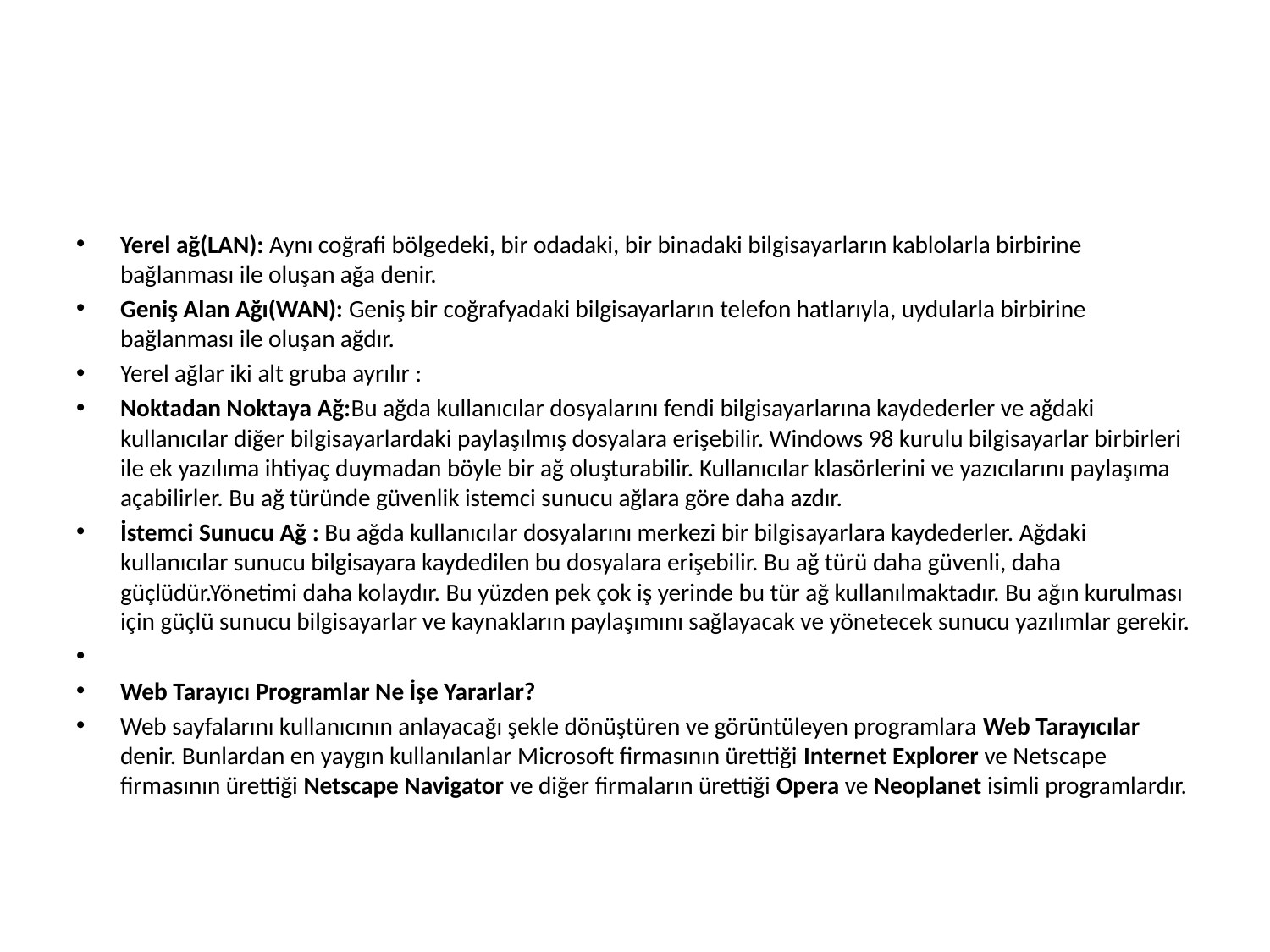

#
Yerel ağ(LAN): Aynı coğrafi bölgedeki, bir odadaki, bir binadaki bilgisayarların kablolarla birbirine bağlanması ile oluşan ağa denir.
Geniş Alan Ağı(WAN): Geniş bir coğrafyadaki bilgisayarların telefon hatlarıyla, uydularla birbirine bağlanması ile oluşan ağdır.
Yerel ağlar iki alt gruba ayrılır :
Noktadan Noktaya Ağ:Bu ağda kullanıcılar dosyalarını fendi bilgisayarlarına kaydederler ve ağdaki kullanıcılar diğer bilgisayarlardaki paylaşılmış dosyalara erişebilir. Windows 98 kurulu bilgisayarlar birbirleri ile ek yazılıma ihtiyaç duymadan böyle bir ağ oluşturabilir. Kullanıcılar klasörlerini ve yazıcılarını paylaşıma açabilirler. Bu ağ türünde güvenlik istemci sunucu ağlara göre daha azdır.
İstemci Sunucu Ağ : Bu ağda kullanıcılar dosyalarını merkezi bir bilgisayarlara kaydederler. Ağdaki kullanıcılar sunucu bilgisayara kaydedilen bu dosyalara erişebilir. Bu ağ türü daha güvenli, daha güçlüdür.Yönetimi daha kolaydır. Bu yüzden pek çok iş yerinde bu tür ağ kullanılmaktadır. Bu ağın kurulması için güçlü sunucu bilgisayarlar ve kaynakların paylaşımını sağlayacak ve yönetecek sunucu yazılımlar gerekir.

Web Tarayıcı Programlar Ne İşe Yararlar?
Web sayfalarını kullanıcının anlayacağı şekle dönüştüren ve görüntüleyen programlara Web Tarayıcılar denir. Bunlardan en yaygın kullanılanlar Microsoft firmasının ürettiği Internet Explorer ve Netscape firmasının ürettiği Netscape Navigator ve diğer firmaların ürettiği Opera ve Neoplanet isimli programlardır.